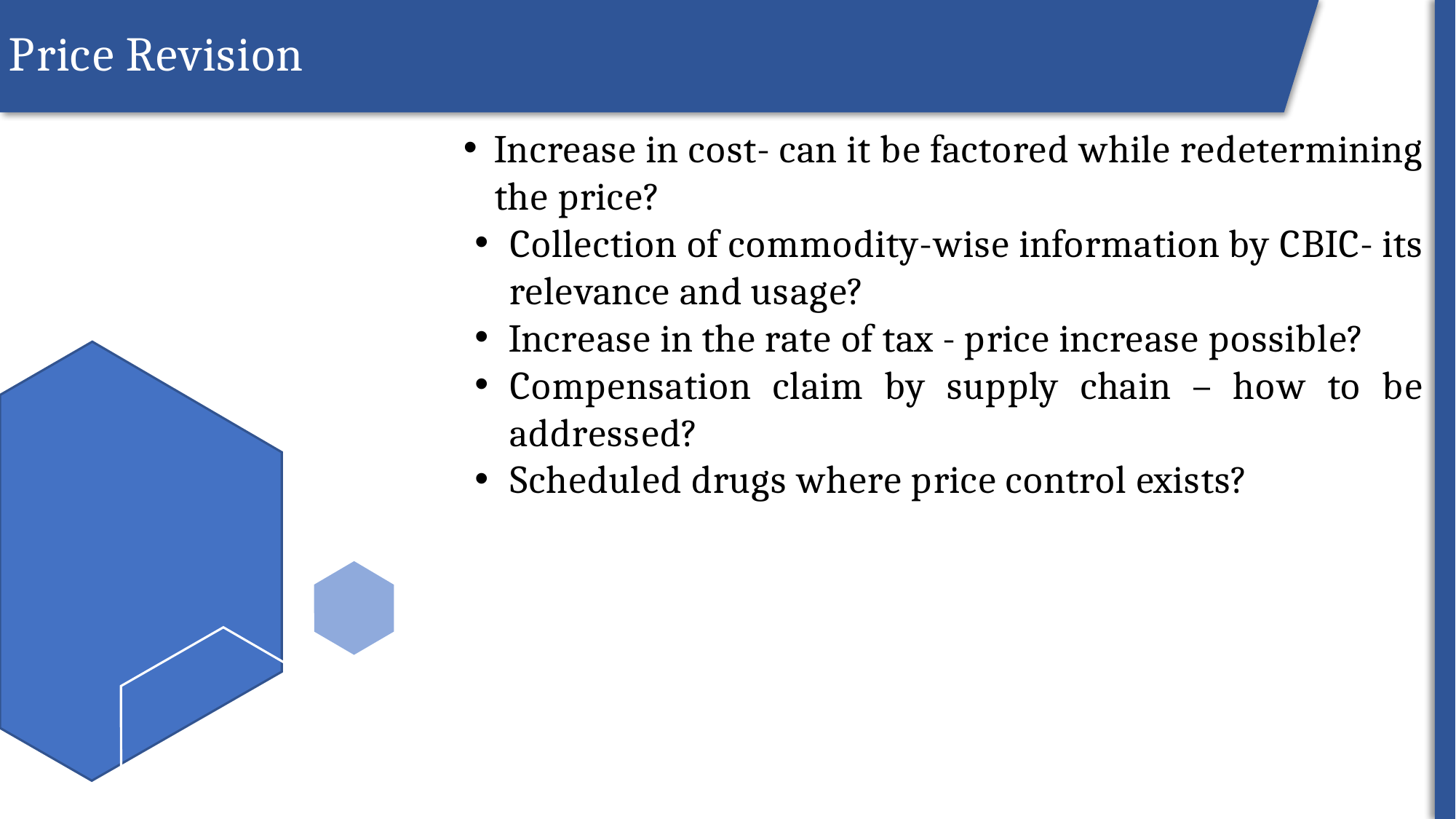

Price Revision
Increase in cost- can it be factored while redetermining the price?
Collection of commodity-wise information by CBIC- its relevance and usage?
Increase in the rate of tax - price increase possible?
Compensation claim by supply chain – how to be addressed?
Scheduled drugs where price control exists?

ROI
25